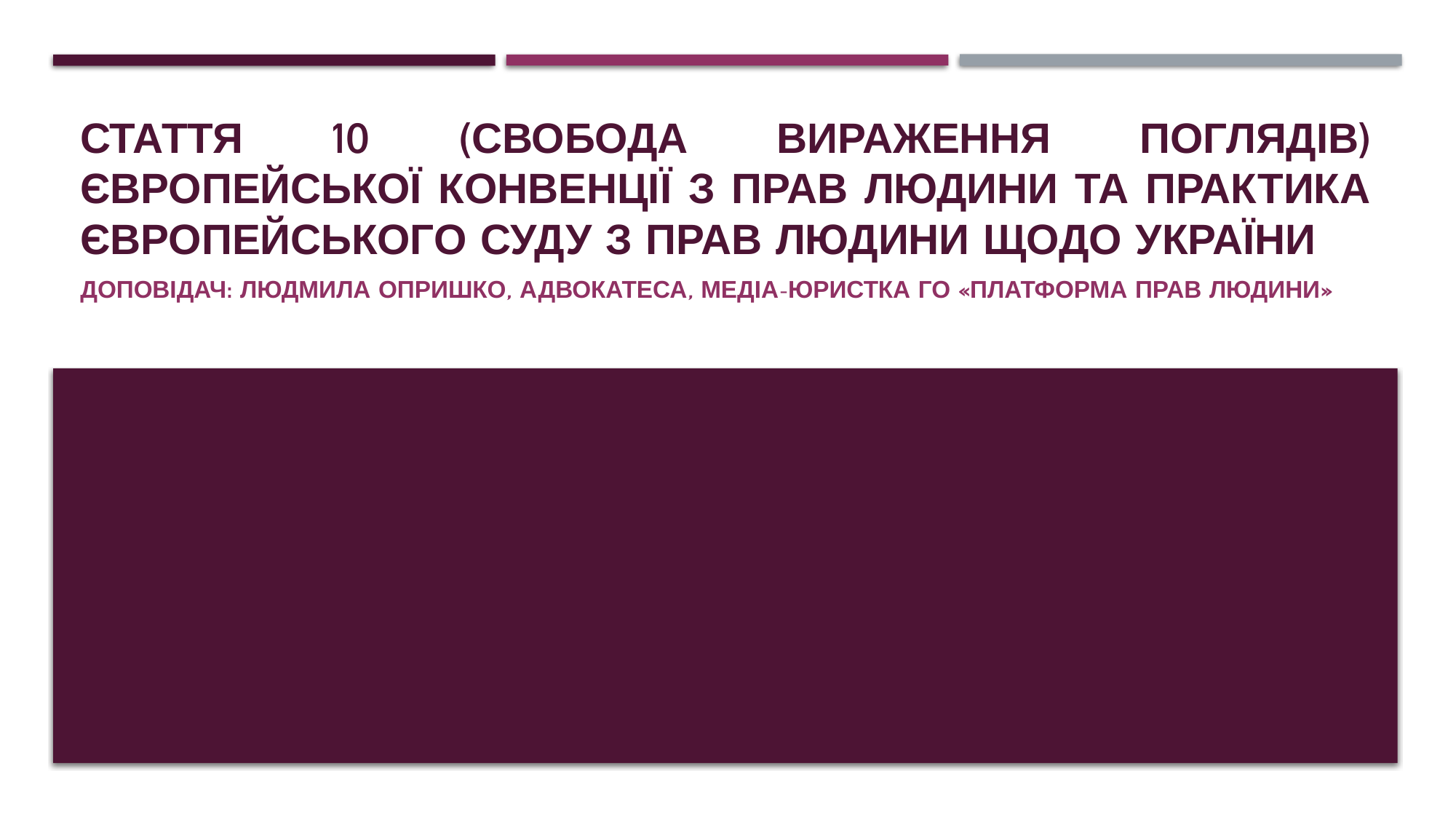

# Стаття 10 (Свобода вираження поглядів) Європейської конвенції з прав людини та практика Європейського Суду з прав людини щодо України
Доповідач: Людмила Опришко, адвокатеса, медіа-юристка ГО «Платформа прав людини»